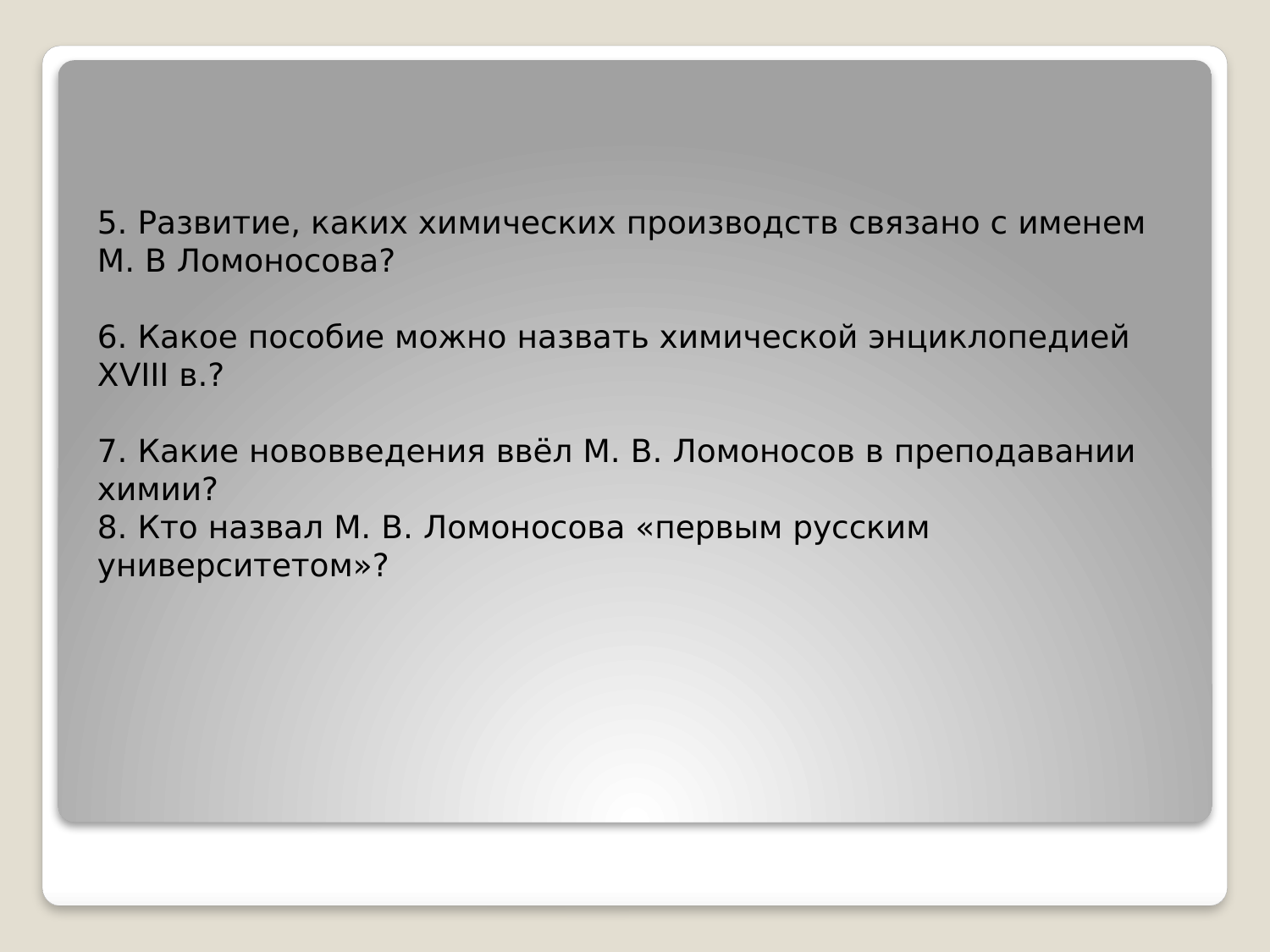

5. Развитие, каких химических производств связано с именем М. В Ломоносова?

6. Какое пособие можно назвать химической энциклопедией XVIII в.?

7. Какие нововведения ввёл М. В. Ломоносов в преподавании химии?
8. Кто назвал М. В. Ломоносова «первым русским университетом»?